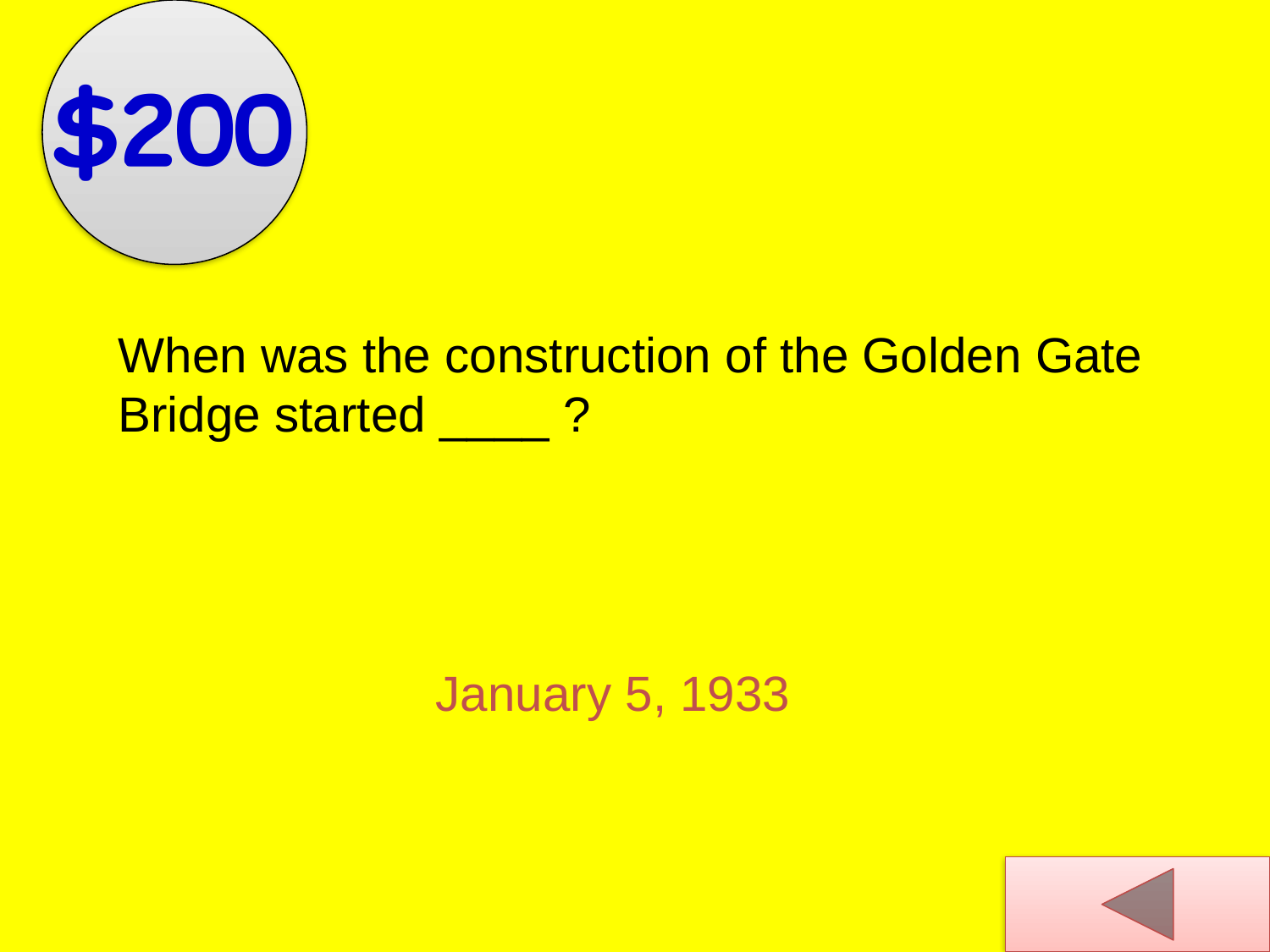

$200
When was the construction of the Golden Gate Bridge started ____ ?
January 5, 1933